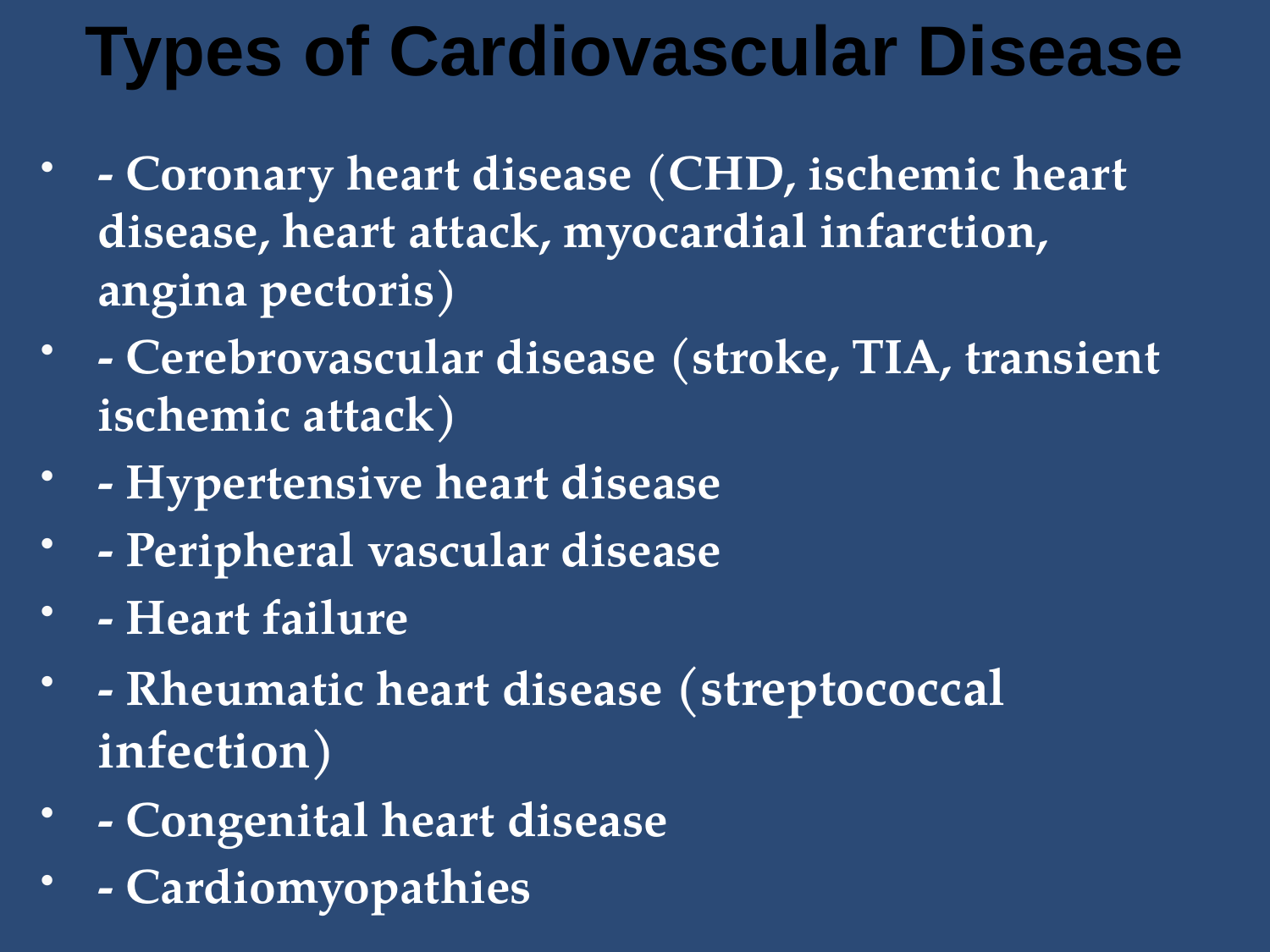

# Types of Cardiovascular Disease
- Coronary heart disease (CHD, ischemic heart disease, heart attack, myocardial infarction,  angina pectoris)
- Cerebrovascular disease (stroke, TIA, transient ischemic attack)
- Hypertensive heart disease
- Peripheral vascular disease
- Heart failure
- Rheumatic heart disease (streptococcal infection)
- Congenital heart disease
- Cardiomyopathies